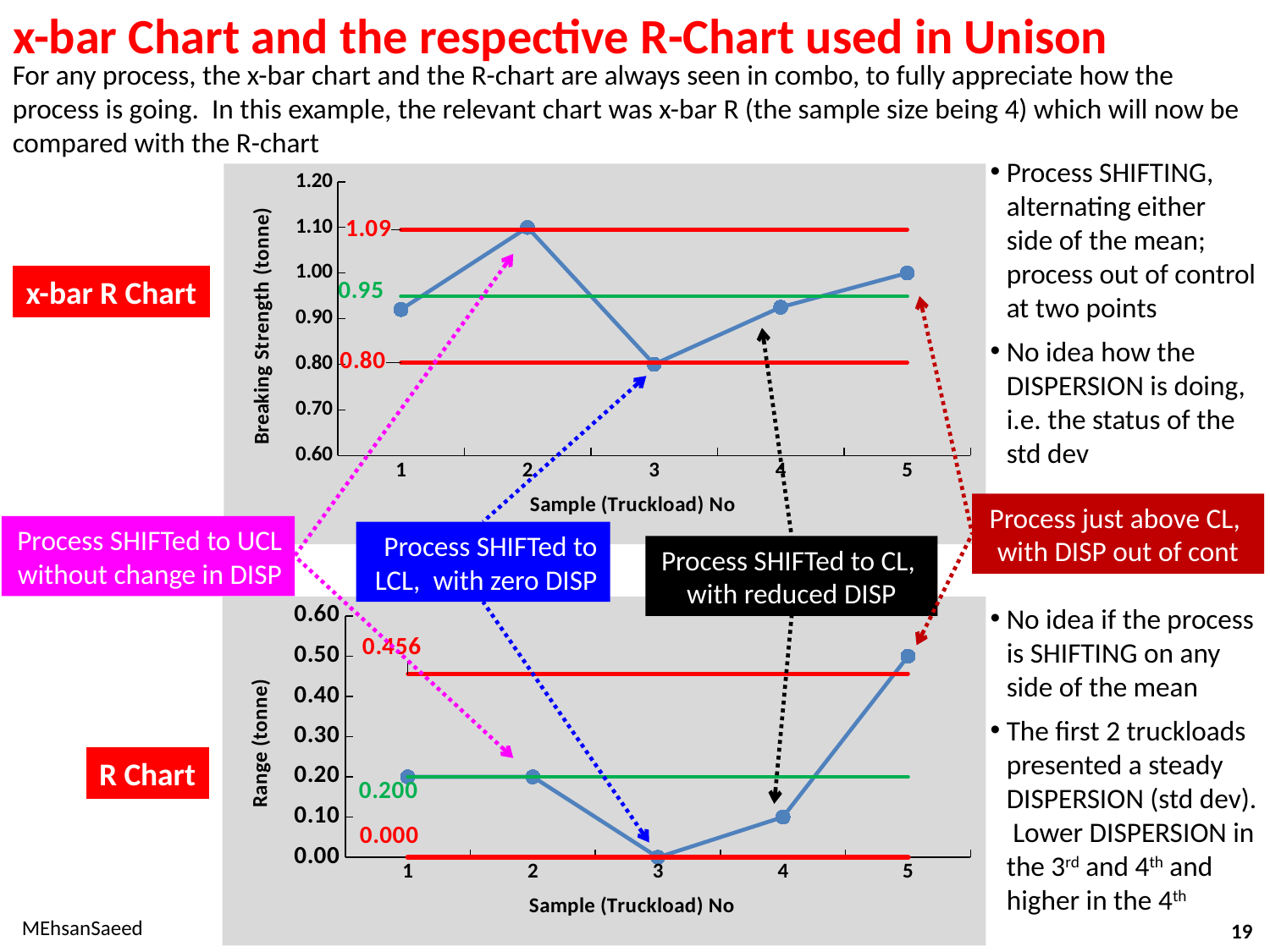

# x-bar Chart and the respective R-Chart used in Unison
For any process, the x-bar chart and the R-chart are always seen in combo, to fully appreciate how the process is going.  In this example, the relevant chart was x-bar R (the sample size being 4) which will now be compared with the R-chart
Process SHIFTING, alternating either side of the mean;  process out of control at two points
No idea how the DISPERSION is doing, i.e. the status of the std dev

### Chart

| Category |  |  |  |  |
|---|---|---|---|---|
Process SHIFTed to UCL without change in DISP
x-bar R Chart
R Chart
Process just above CL,  with DISP out of cont
Process SHIFTed to CL,  with reduced DISP
Process SHIFTed to LCL,  with zero DISP
No idea if the process is SHIFTING on any side of the mean
The first 2 truckloads presented a steady DISPERSION (std dev).  Lower DISPERSION in the 3rd and 4th and higher in the 4th

### Chart

| Category |  |  |  |  |
|---|---|---|---|---|
MEhsanSaeed
19